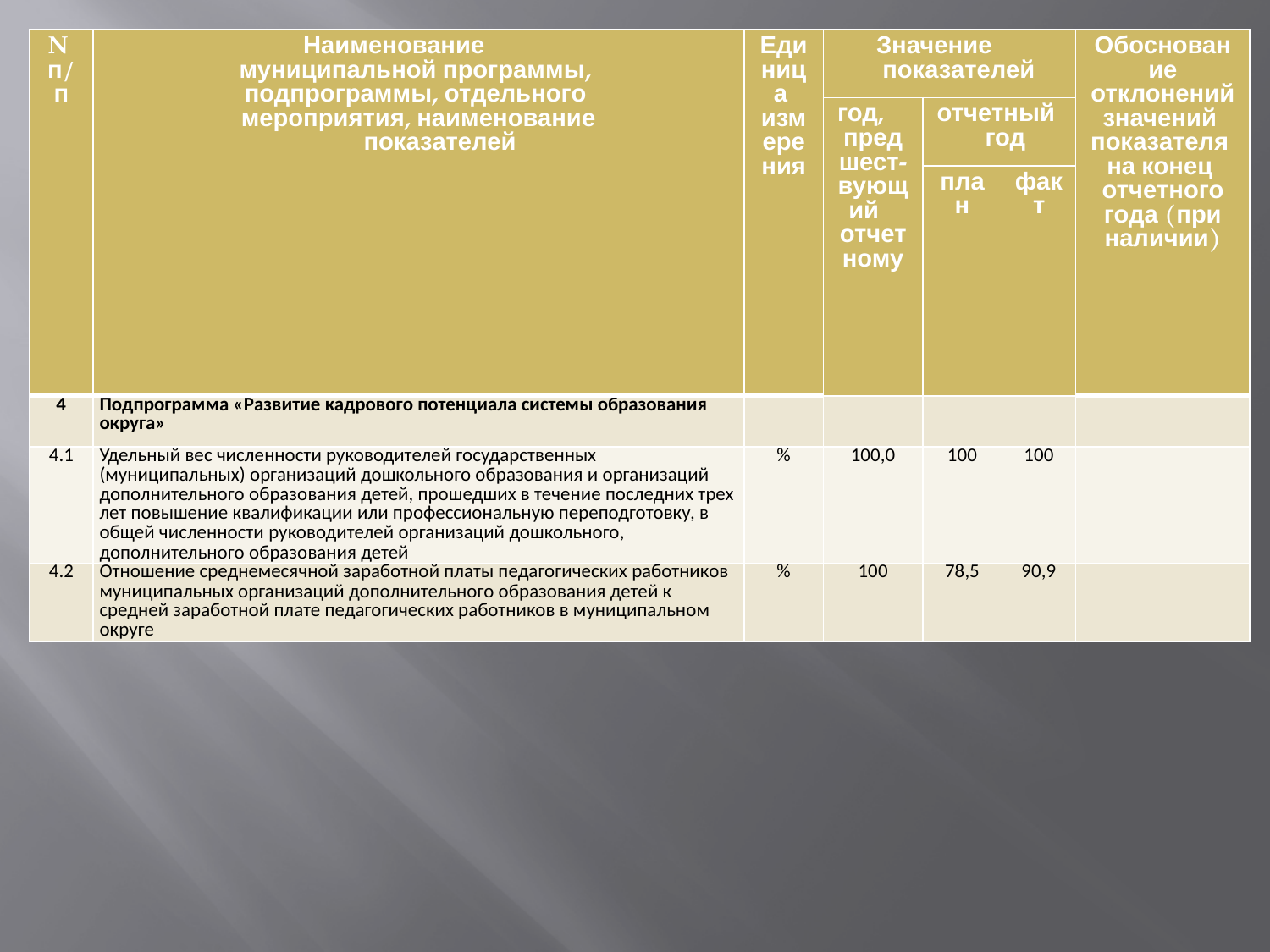

| N п/п | Наименование муниципальной программы, подпрограммы, отдельного мероприятия, наименование показателей | Единица измерения | Значение показателей |  |  | Обоснование отклонений значений показателя на конец отчетного года (при наличии) |
| --- | --- | --- | --- | --- | --- | --- |
|  |  |  | год, предшест- вующий отчетному | отчетный год |  |  |
|  |  |  |  | план | факт |  |
| 4 | Подпрограмма «Развитие кадрового потенциала системы образования округа» |  |  |  |  |  |
| 4.1 | Удельный вес численности руководителей государственных (муниципальных) организаций дошкольного образования и организаций дополнительного образования детей, прошедших в течение последних трех лет повышение квалификации или профессиональную переподготовку, в общей численности руководителей организаций дошкольного, дополнительного образования детей | % | 100,0 | 100 | 100 |  |
| 4.2 | Отношение среднемесячной заработной платы педагогических работников муниципальных организаций дополнительного образования детей к средней заработной плате педагогических работников в муниципальном округе | % | 100 | 78,5 | 90,9 |  |